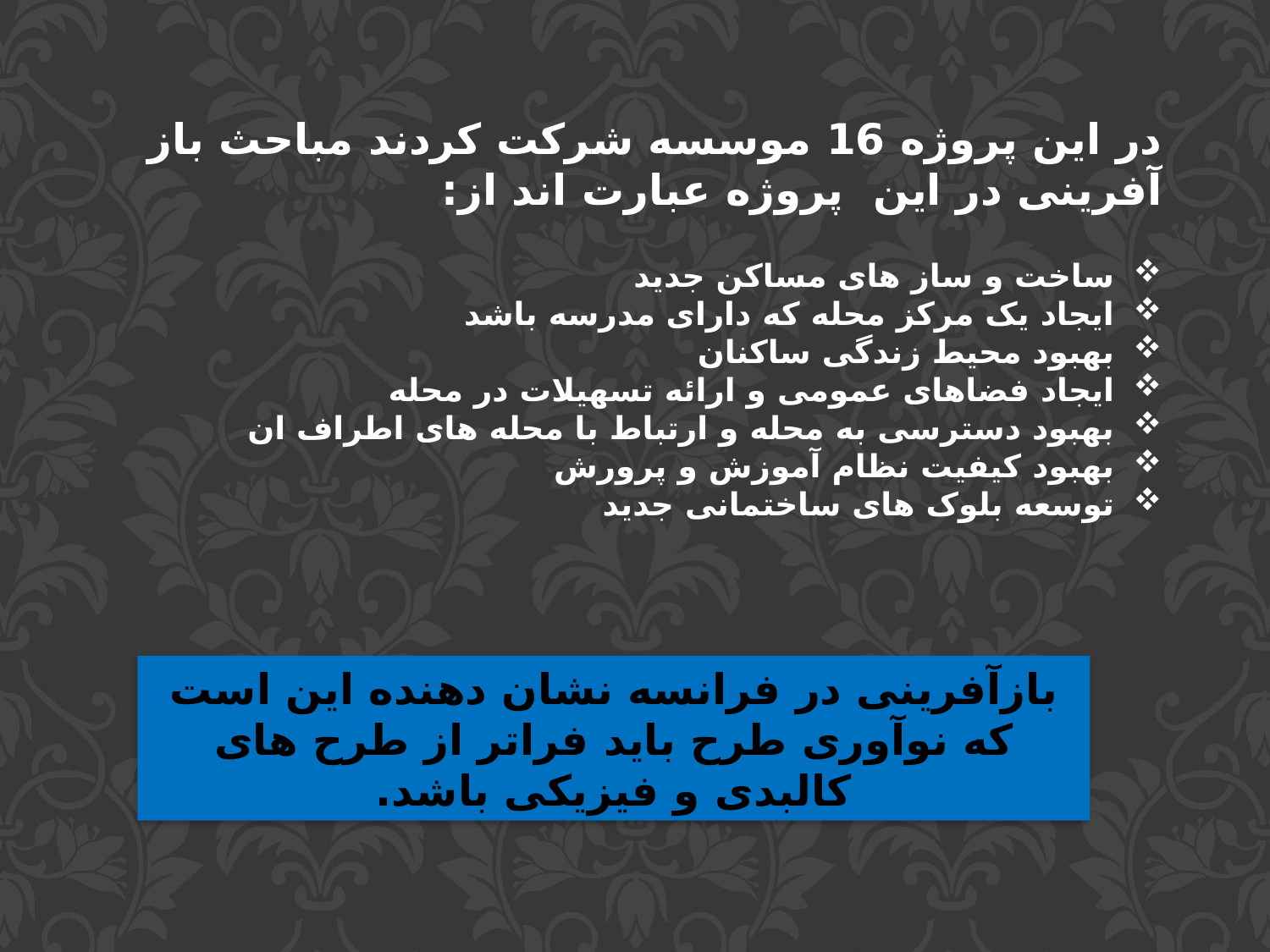

در این پروژه 16 موسسه شرکت کردند مباحث باز آفرینی در این  پروژه عبارت اند از:

ساخت و ساز های مساکن جدید
ایجاد یک مرکز محله که دارای مدرسه باشد
بهبود محیط زندگی ساکنان
ایجاد فضاهای عمومی و ارائه تسهیلات در محله
بهبود دسترسی به محله و ارتباط با محله های اطراف ان
بهبود کیفیت نظام آموزش و پرورش
توسعه بلوک های ساختمانی جدید

بازآفرینی در فرانسه نشان دهنده این است که نوآوری طرح باید فراتر از طرح های کالبدی و فیزیکی باشد.